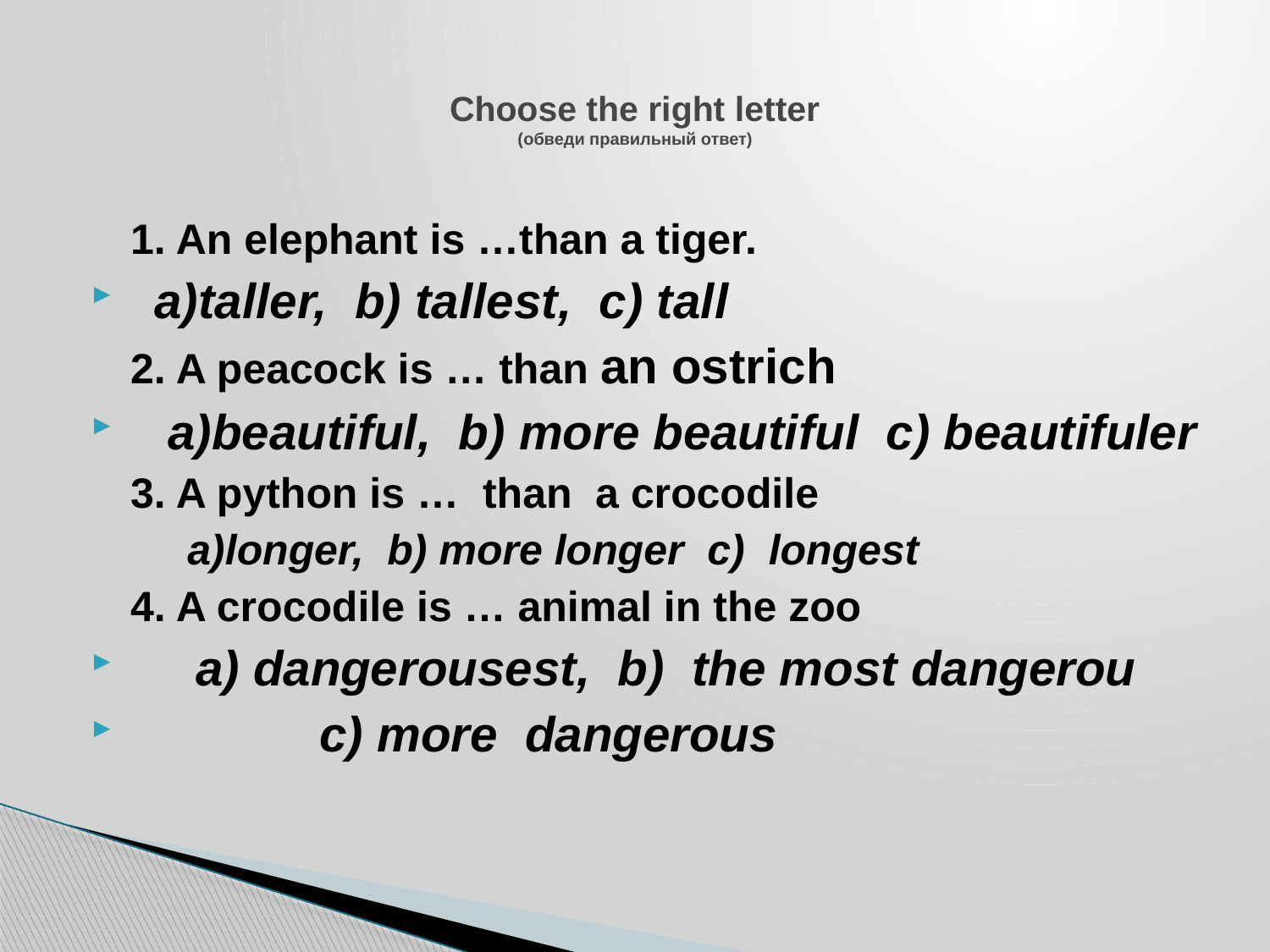

# Choose the right letter (обведи правильный ответ)
1. An elephant is …than a tiger.
  a)taller,  b) tallest,  c) tall
2. A peacock is … than an ostrich
   a)beautiful,  b) more beautiful  c) beautifuler
3. A python is …  than  a crocodile
  a)longer,  b) more longer  c)  longest
4. A crocodile is … animal in the zoo
     a) dangerousest,  b)  the most dangerou
              c) more  dangerous